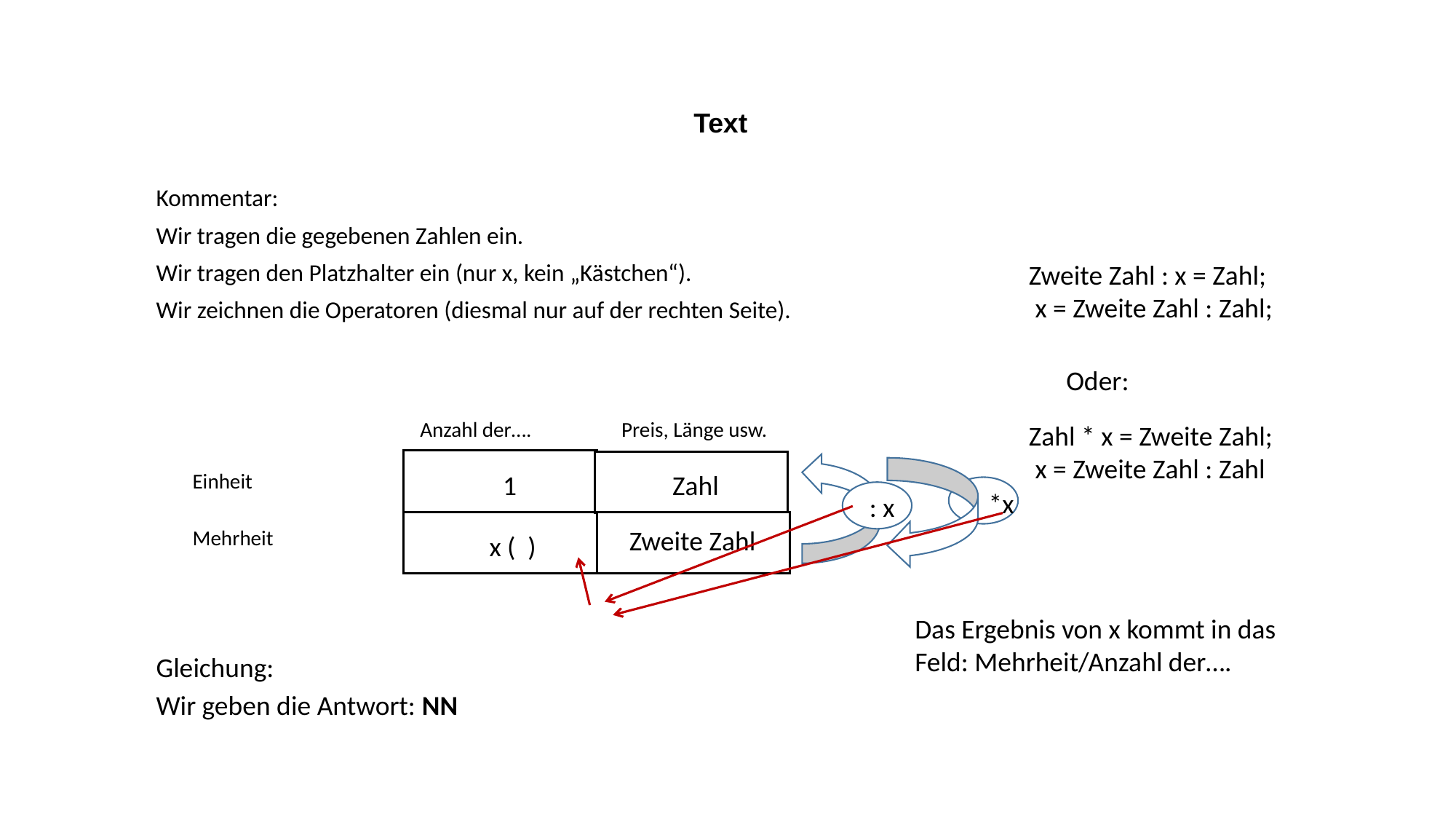

# Text
Kommentar:
Wir tragen die gegebenen Zahlen ein.
Wir tragen den Platzhalter ein (nur x, kein „Kästchen“).
Zweite Zahl : x = Zahl;
 x = Zweite Zahl : Zahl;

Wir zeichnen die Operatoren (diesmal nur auf der rechten Seite).
Oder:
Anzahl der….
Preis, Länge usw.
Zahl * x = Zweite Zahl;
 x = Zweite Zahl : Zahl

Einheit
1
 Zahl

*x

 : x

Zweite Zahl
Mehrheit
 x (  )
Das Ergebnis von x kommt in das Feld: Mehrheit/Anzahl der….
Gleichung:
Wir geben die Antwort: NN